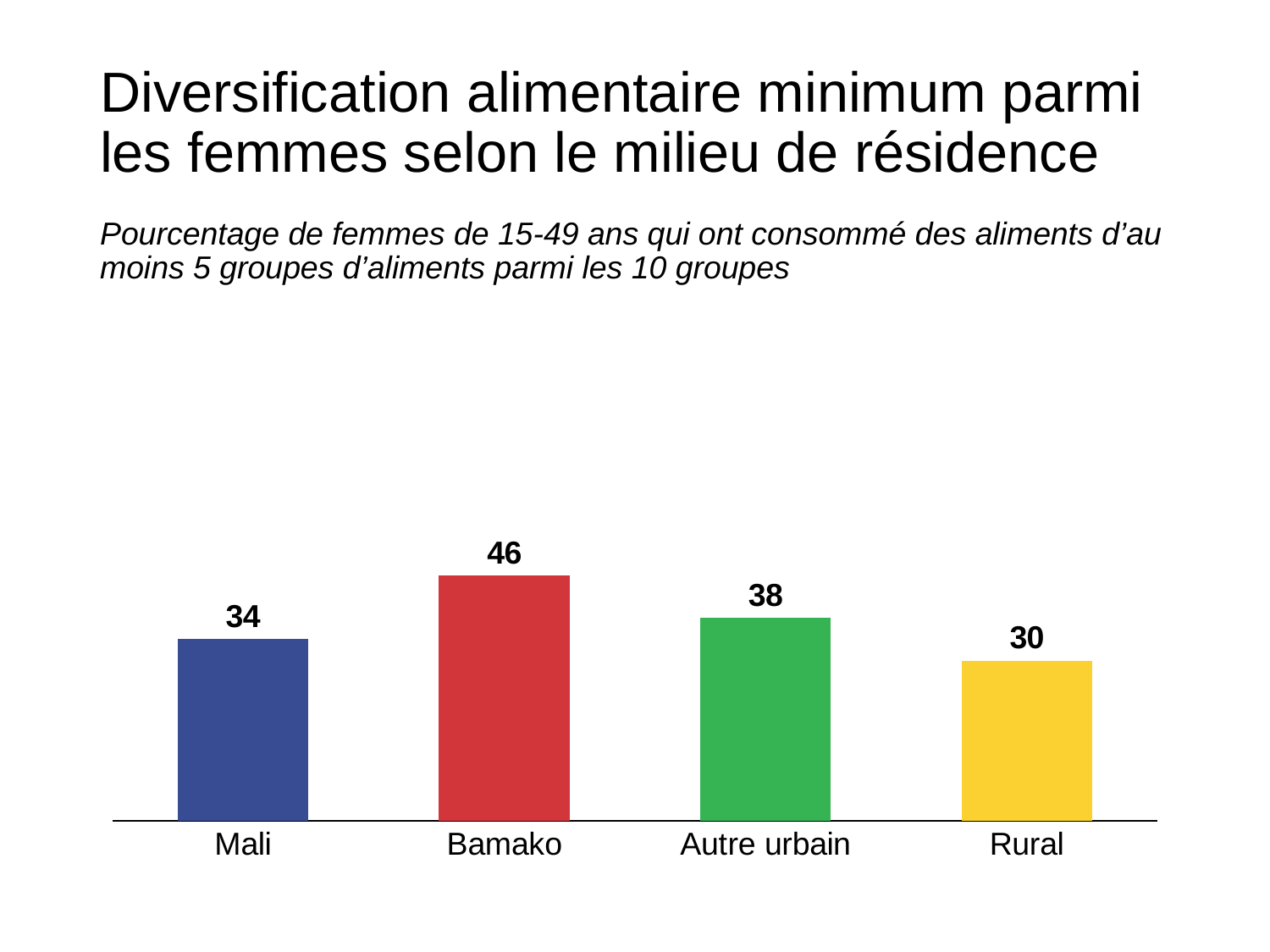

# Diversification alimentaire minimum parmi les femmes selon le milieu de résidence
Pourcentage de femmes de 15-49 ans qui ont consommé des aliments d’au moins 5 groupes d’aliments parmi les 10 groupes

### Chart

| Category | Mali |
|---|---|
| Mali | 34.0 |
| Bamako | 46.0 |
| Autre urbain | 38.0 |
| Rural | 30.0 |